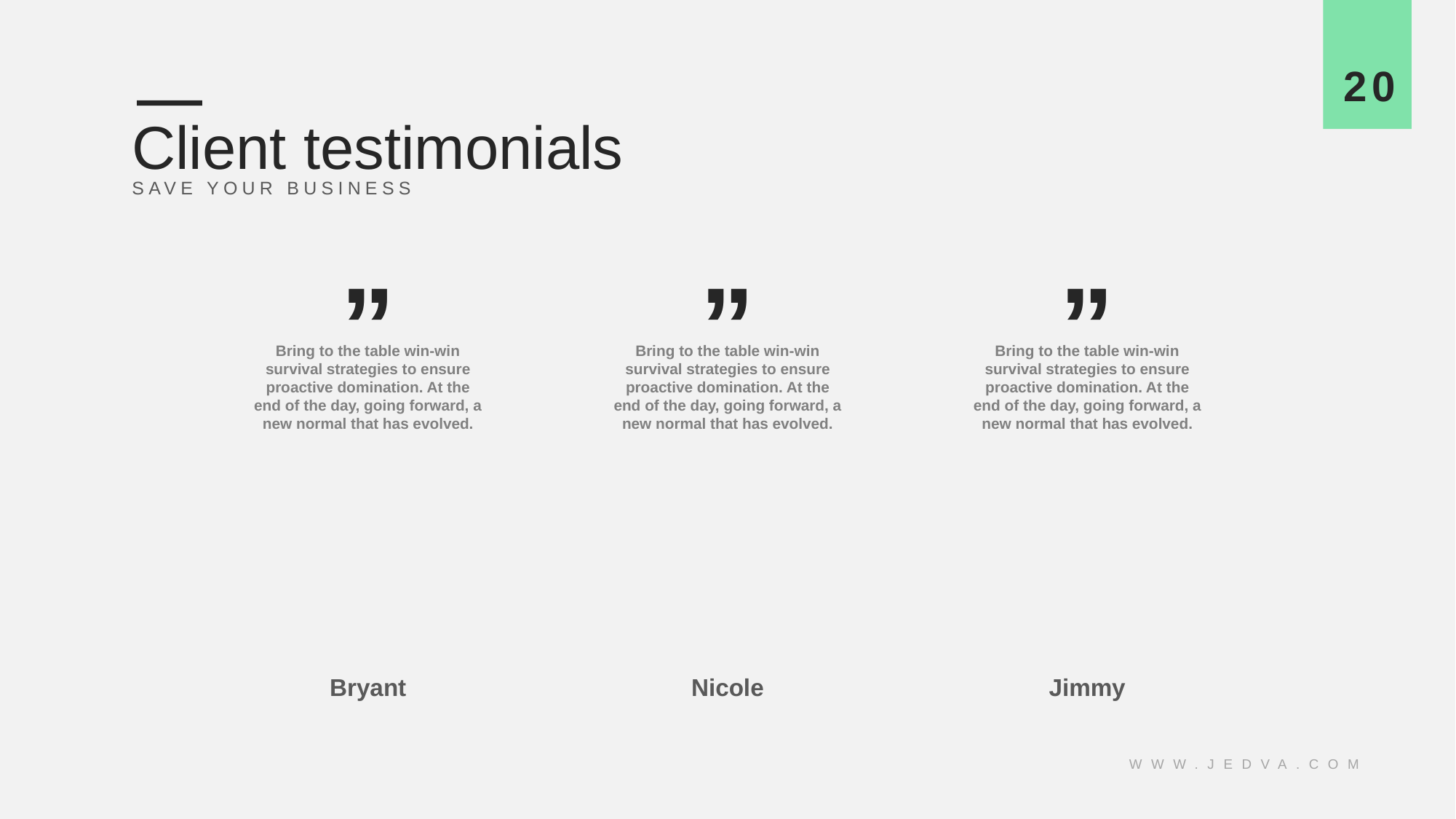

20

Client testimonials
SAVE YOUR BUSINESS
”
”
”
Bring to the table win-win survival strategies to ensure proactive domination. At the end of the day, going forward, a new normal that has evolved.
Bring to the table win-win survival strategies to ensure proactive domination. At the end of the day, going forward, a new normal that has evolved.
Bring to the table win-win survival strategies to ensure proactive domination. At the end of the day, going forward, a new normal that has evolved.

Bryant
Nicole
Jimmy
WWW.JEDVA.COM